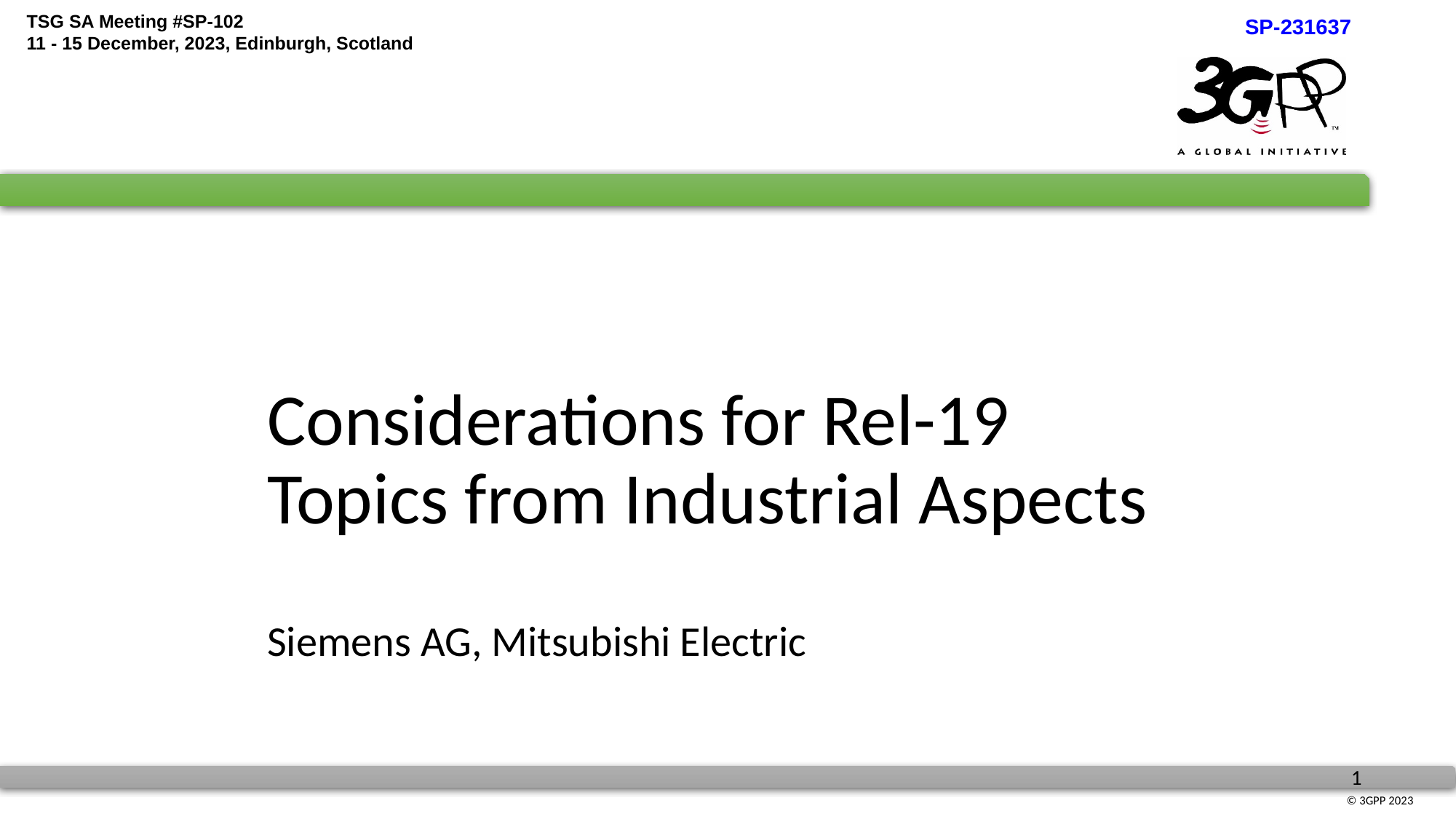

SP-231637
# Considerations for Rel-19 Topics from Industrial Aspects

Siemens AG, Mitsubishi Electric